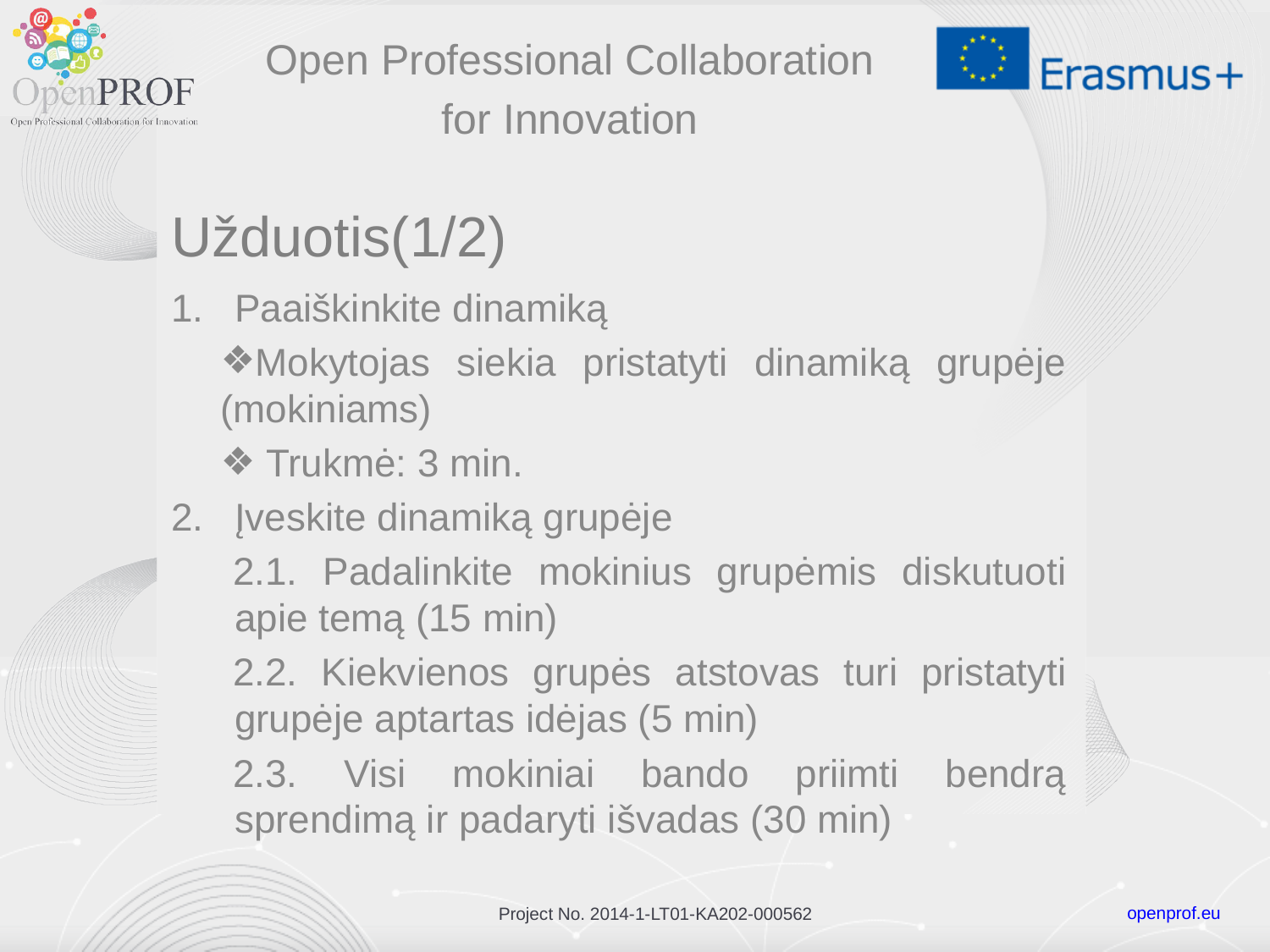

Open Professional Collaboration
for Innovation
# Užduotis(1/2)
Paaiškinkite dinamiką
Mokytojas siekia pristatyti dinamiką grupėje (mokiniams)
 Trukmė: 3 min.
Įveskite dinamiką grupėje
2.1. Padalinkite mokinius grupėmis diskutuoti apie temą (15 min)
2.2. Kiekvienos grupės atstovas turi pristatyti grupėje aptartas idėjas (5 min)
2.3. Visi mokiniai bando priimti bendrą sprendimą ir padaryti išvadas (30 min)